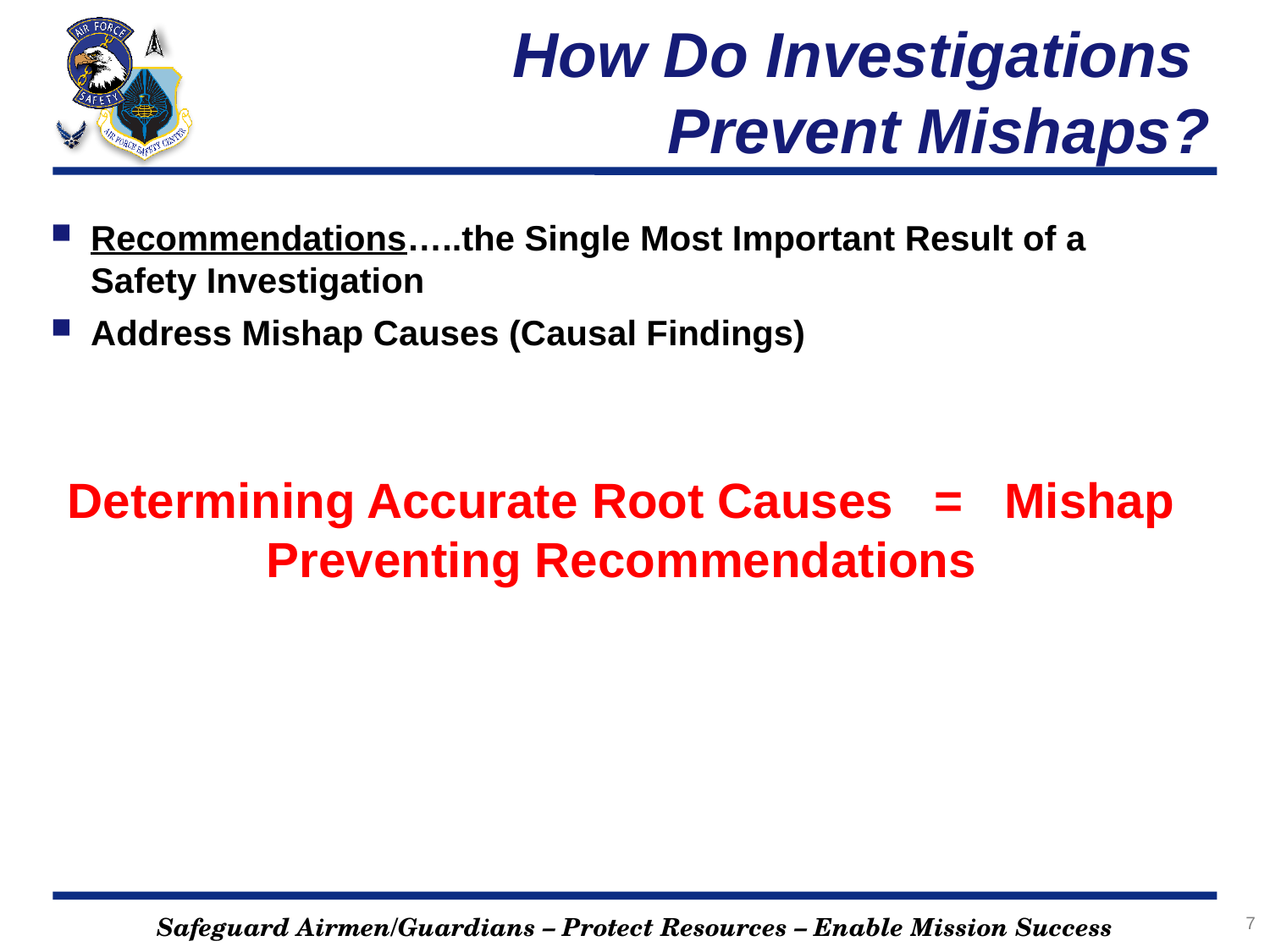

# How Do Investigations Prevent Mishaps?
Recommendations…..the Single Most Important Result of a Safety Investigation
Address Mishap Causes (Causal Findings)

Determining Accurate Root Causes   =   Mishap Preventing Recommendations

7